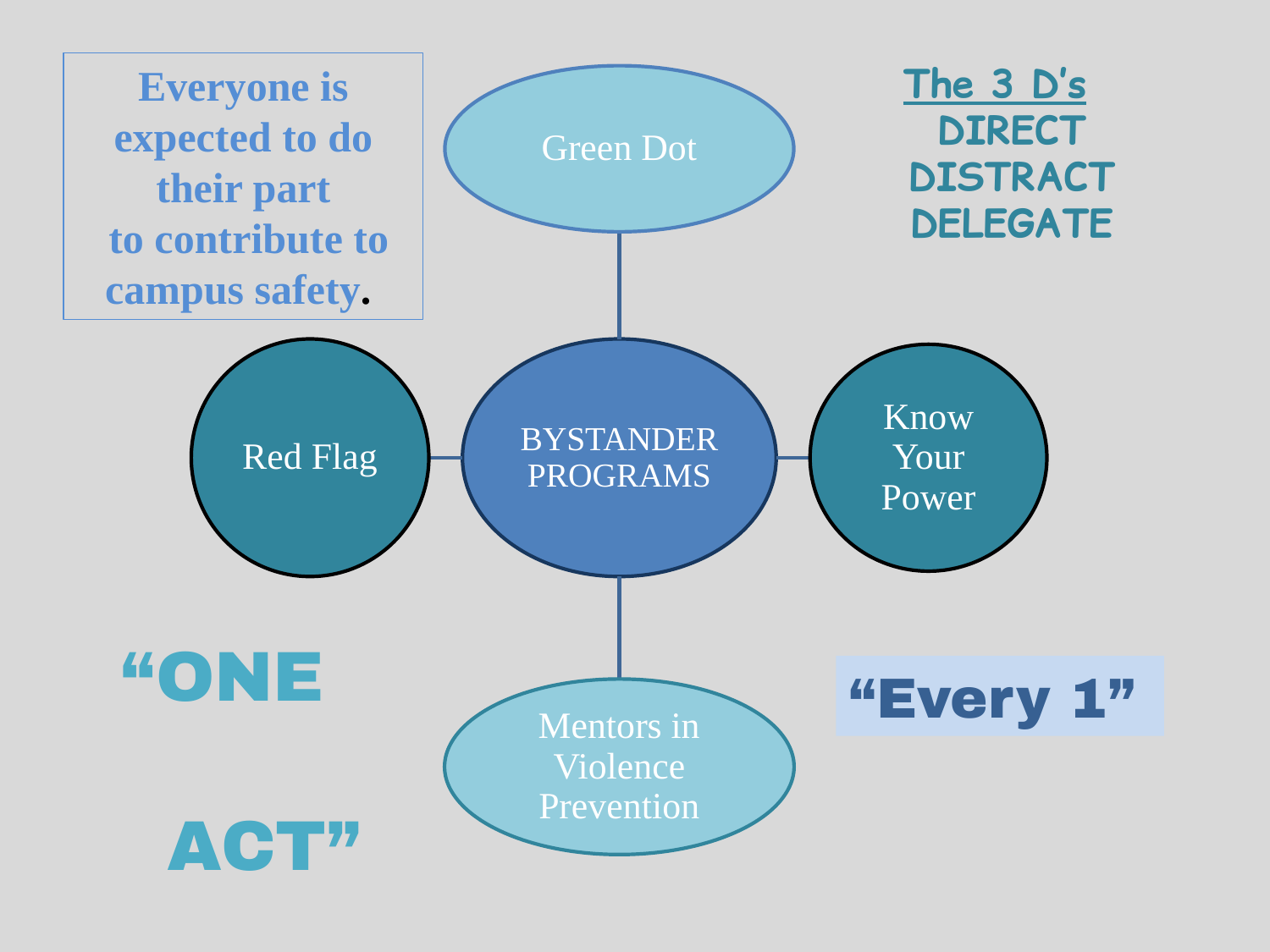

BYSTANDER PROGRAMS

Green Dot

Know Your Power

Mentors in Violence Prevention

Red Flag
Everyone is expected to do their part
 to contribute to campus safety.
The 3 D’s
  DIRECT
  DISTRACT
  DELEGATE

 “ONE
   ACT”

“Every 1”